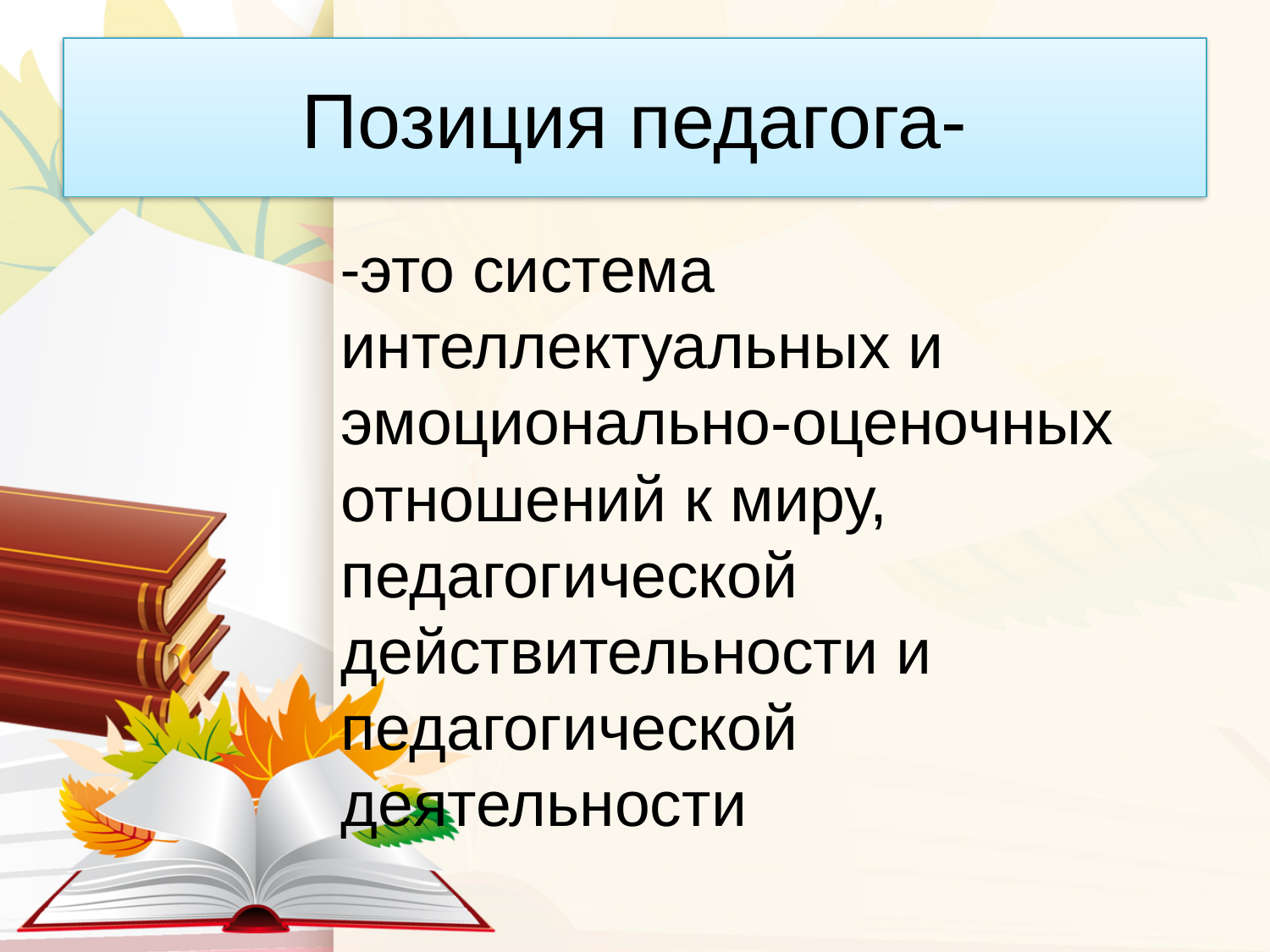

# Позиция педагога-
-это система интеллектуальных и эмоционально-оценочных отношений к миру, педагогической действительности и педагогической деятельности